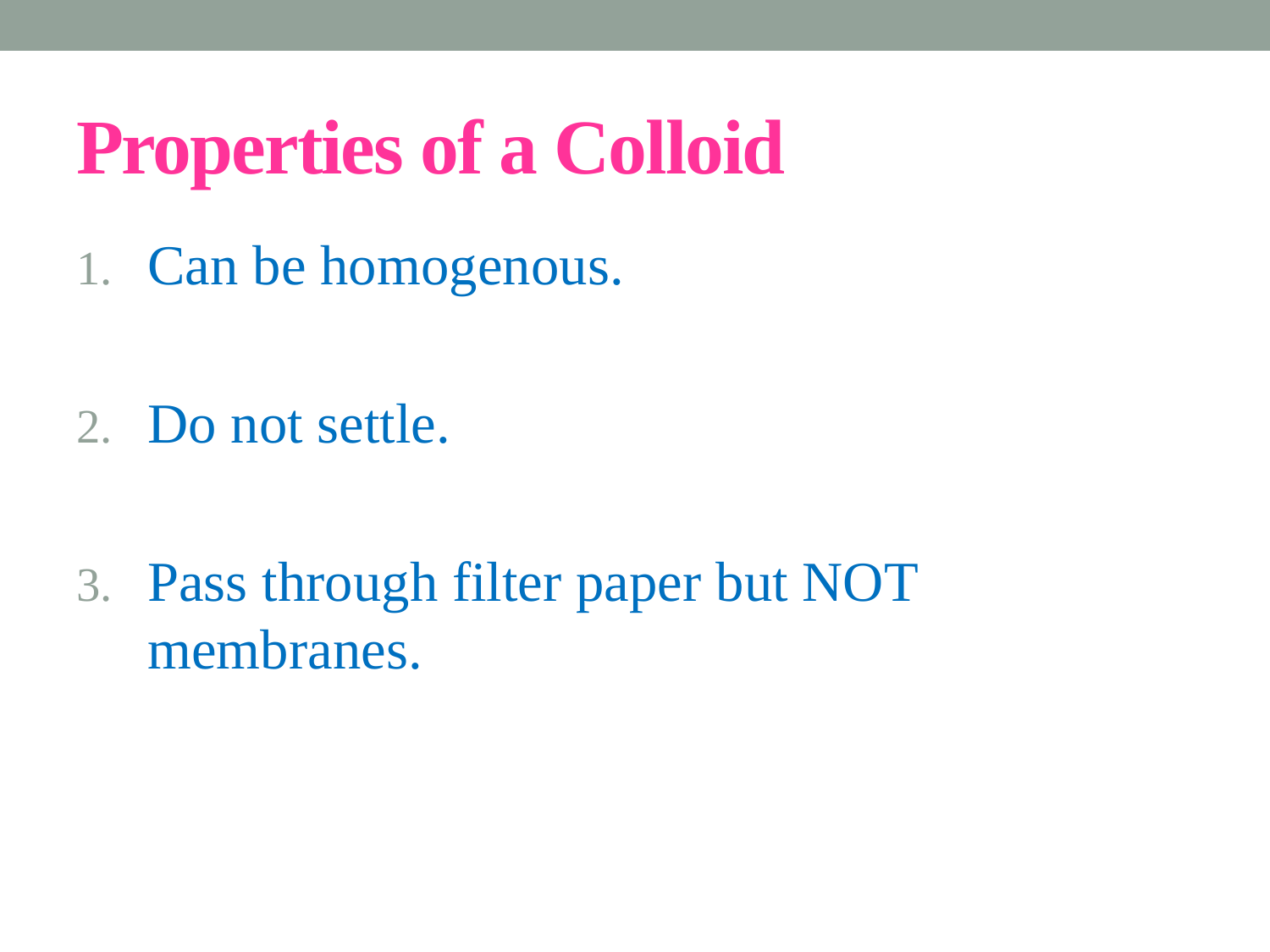

# Properties of a Colloid
Can be homogenous.

Do not settle.

Pass through filter paper but NOT membranes.